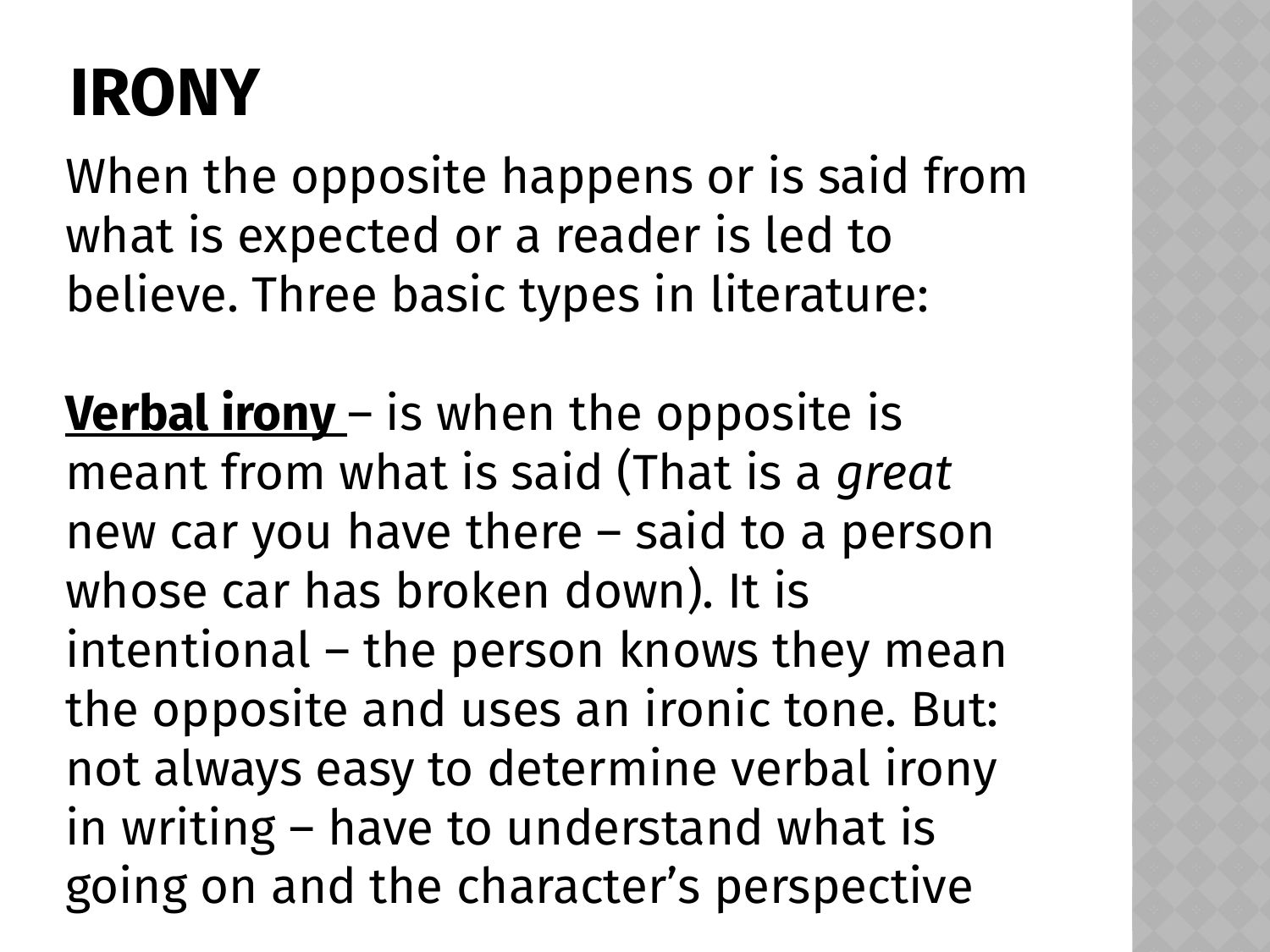

# irony
When the opposite happens or is said from what is expected or a reader is led to believe. Three basic types in literature:

Verbal irony – is when the opposite is meant from what is said (That is a great new car you have there – said to a person whose car has broken down). It is intentional – the person knows they mean the opposite and uses an ironic tone. But: not always easy to determine verbal irony in writing – have to understand what is going on and the character’s perspective